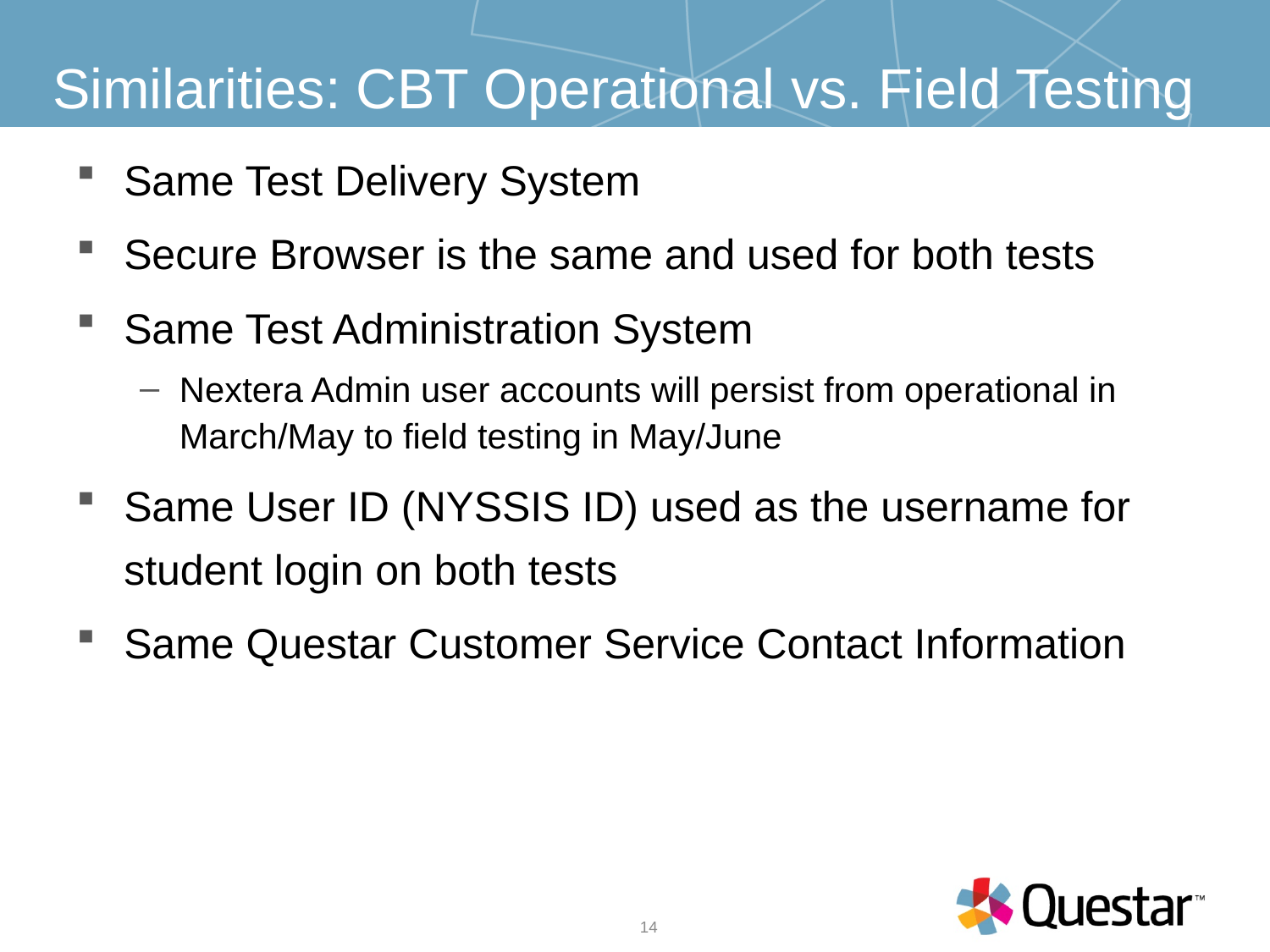

# Similarities: CBT Operational vs. Field Testing
Same Test Delivery System
Secure Browser is the same and used for both tests
Same Test Administration System
Nextera Admin user accounts will persist from operational in March/May to field testing in May/June
Same User ID (NYSSIS ID) used as the username for student login on both tests
Same Questar Customer Service Contact Information
14